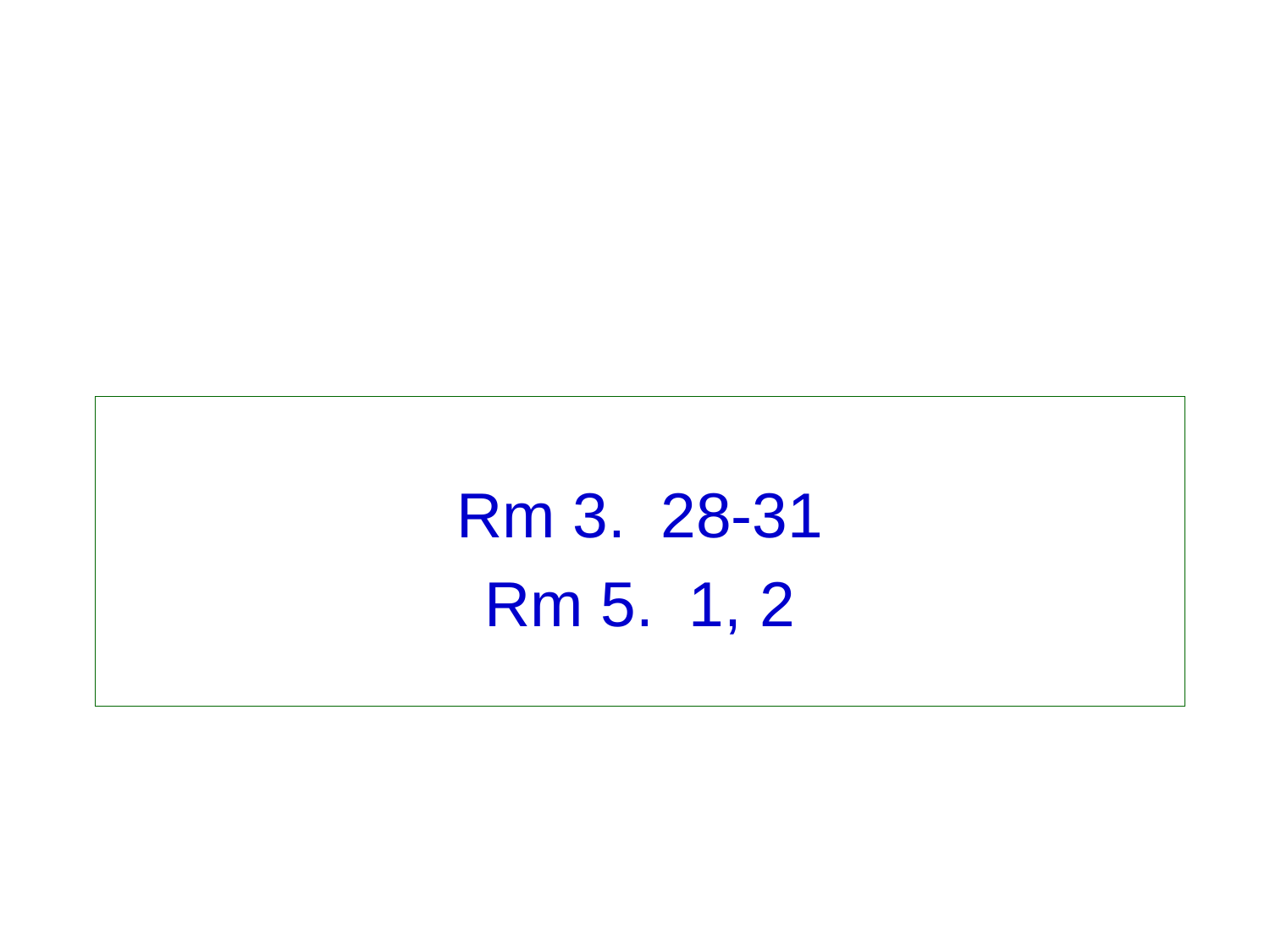

Rm 3.  28-31
Rm 5.  1, 2